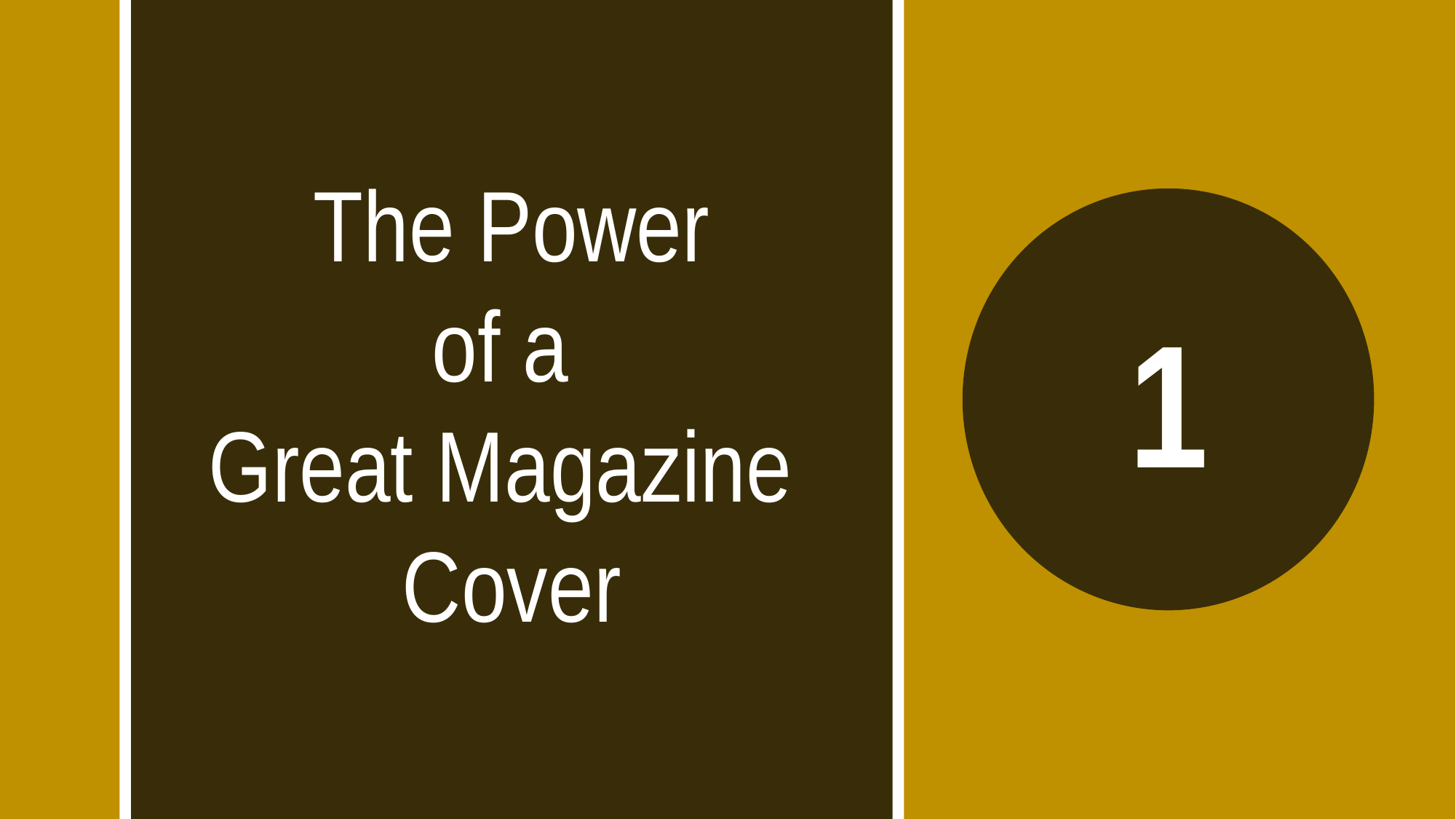

The Power
of a
Great Magazine
Cover

1